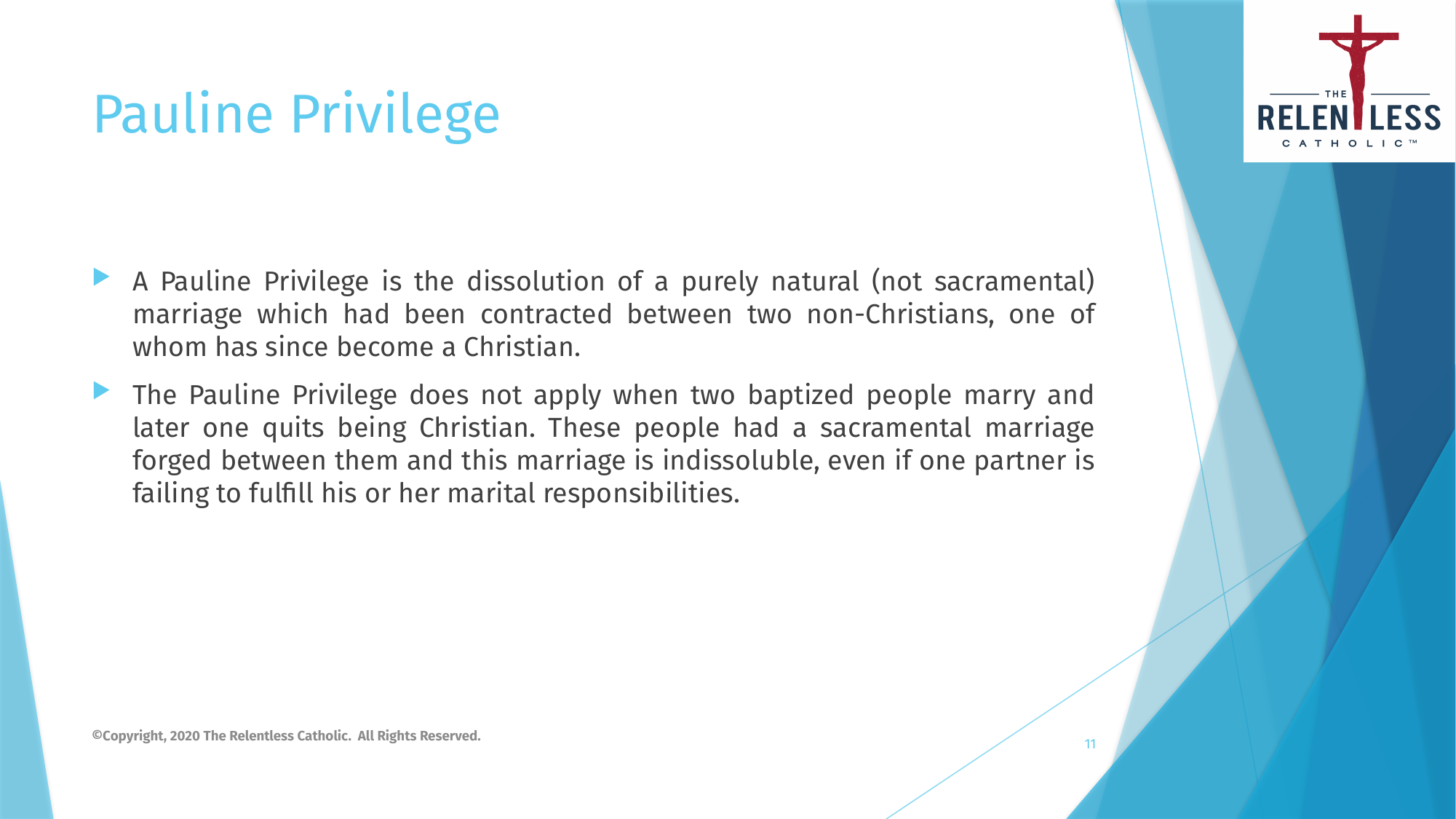

# Pauline Privilege
A Pauline Privilege is the dissolution of a purely natural (not sacramental) marriage which had been contracted between two non-Christians, one of whom has since become a Christian.
The Pauline Privilege does not apply when two baptized people marry and later one quits being Christian. These people had a sacramental marriage forged between them and this marriage is indissoluble, even if one partner is failing to fulfill his or her marital responsibilities.

©Copyright, 2020 The Relentless Catholic.  All Rights Reserved.

11